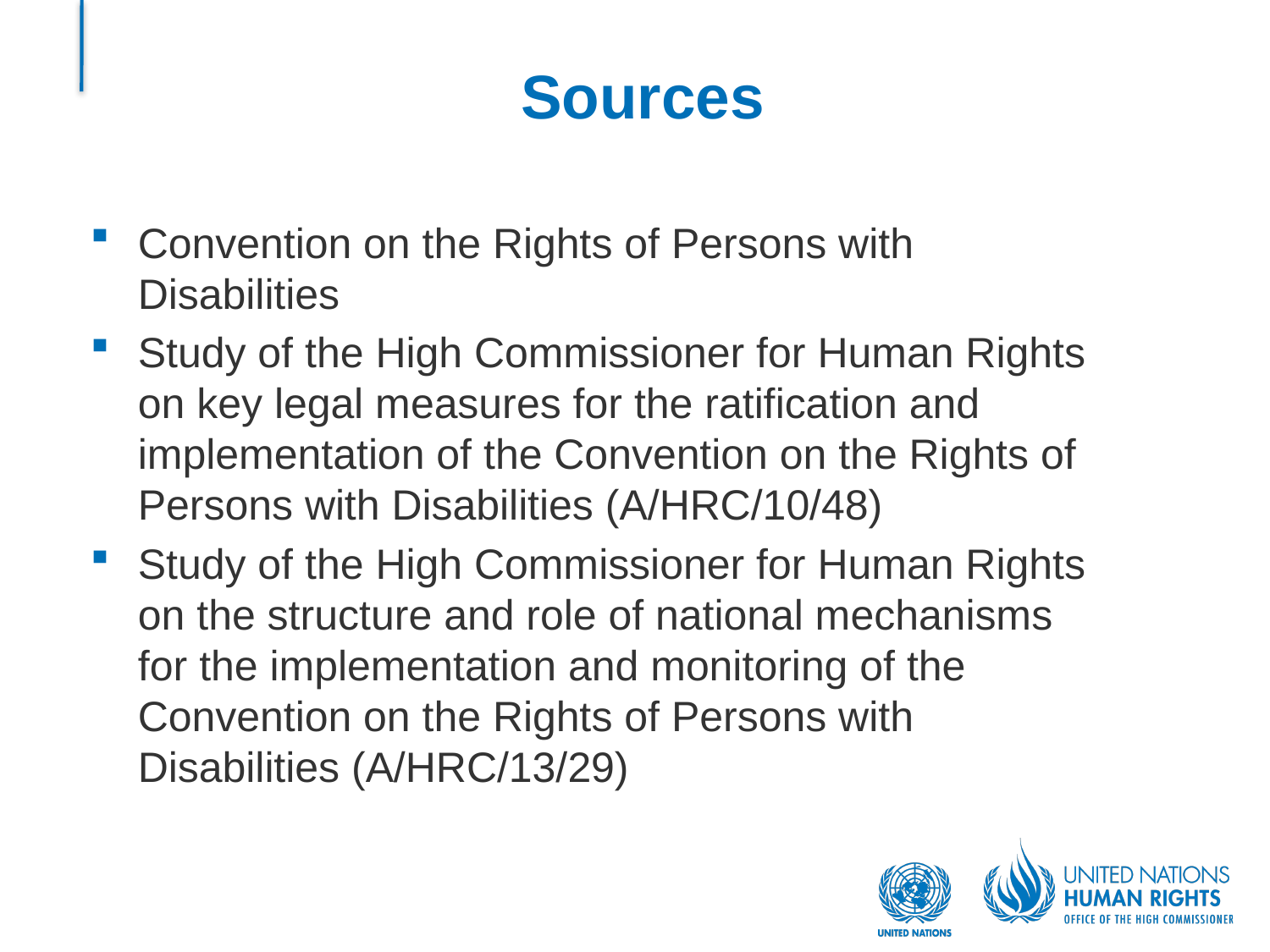

# Sources
Convention on the Rights of Persons with Disabilities
Study of the High Commissioner for Human Rights on key legal measures for the ratification and implementation of the Convention on the Rights of Persons with Disabilities (A/HRC/10/48)
Study of the High Commissioner for Human Rights on the structure and role of national mechanisms for the implementation and monitoring of the Convention on the Rights of Persons with Disabilities (A/HRC/13/29)